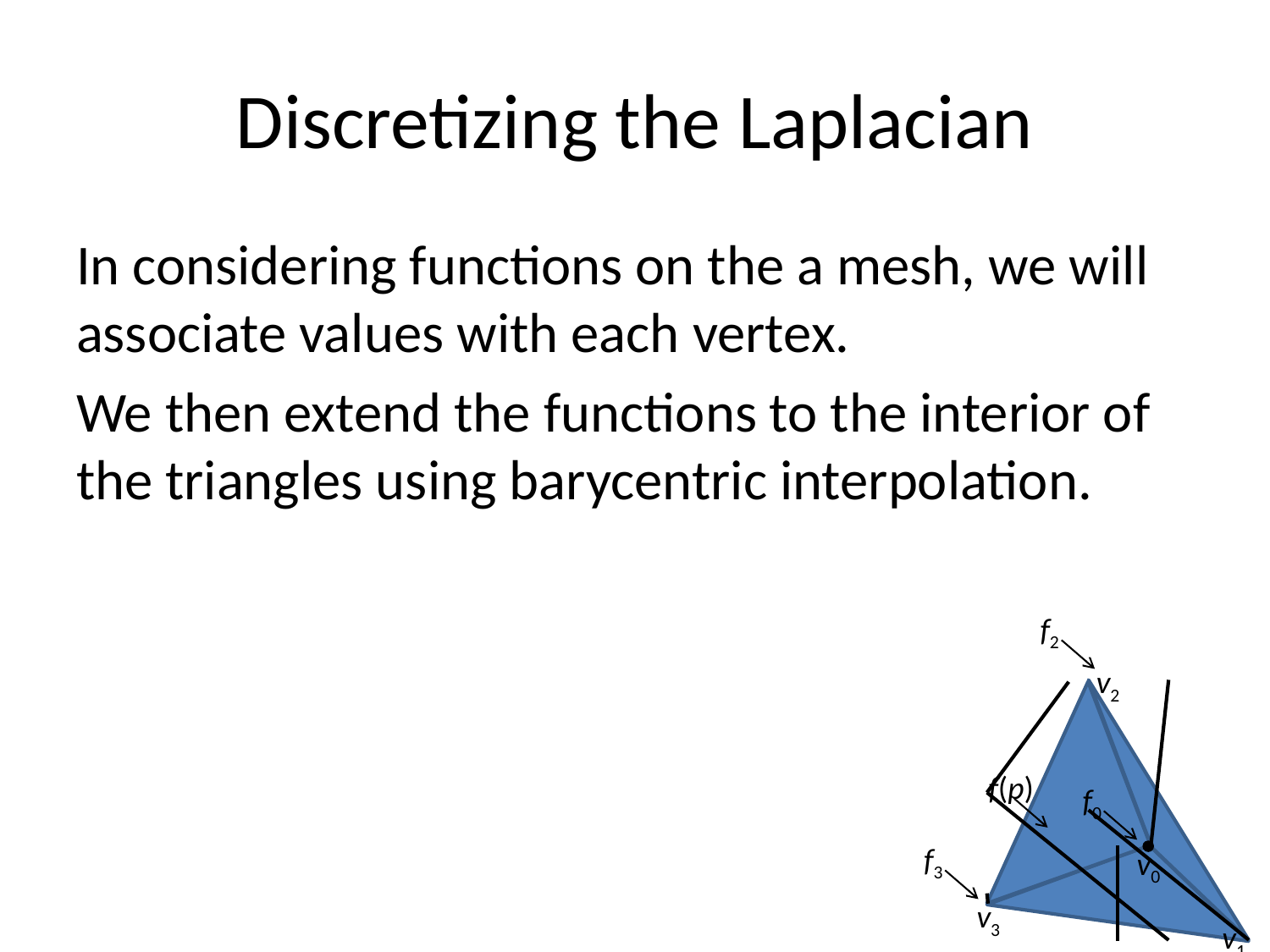

# Discretizing the Laplacian
In considering functions on the a mesh, we will associate values with each vertex.
We then extend the functions to the interior of the triangles using barycentric interpolation.
f2
v2

f(p)
f0
f3
v0

v3
v1